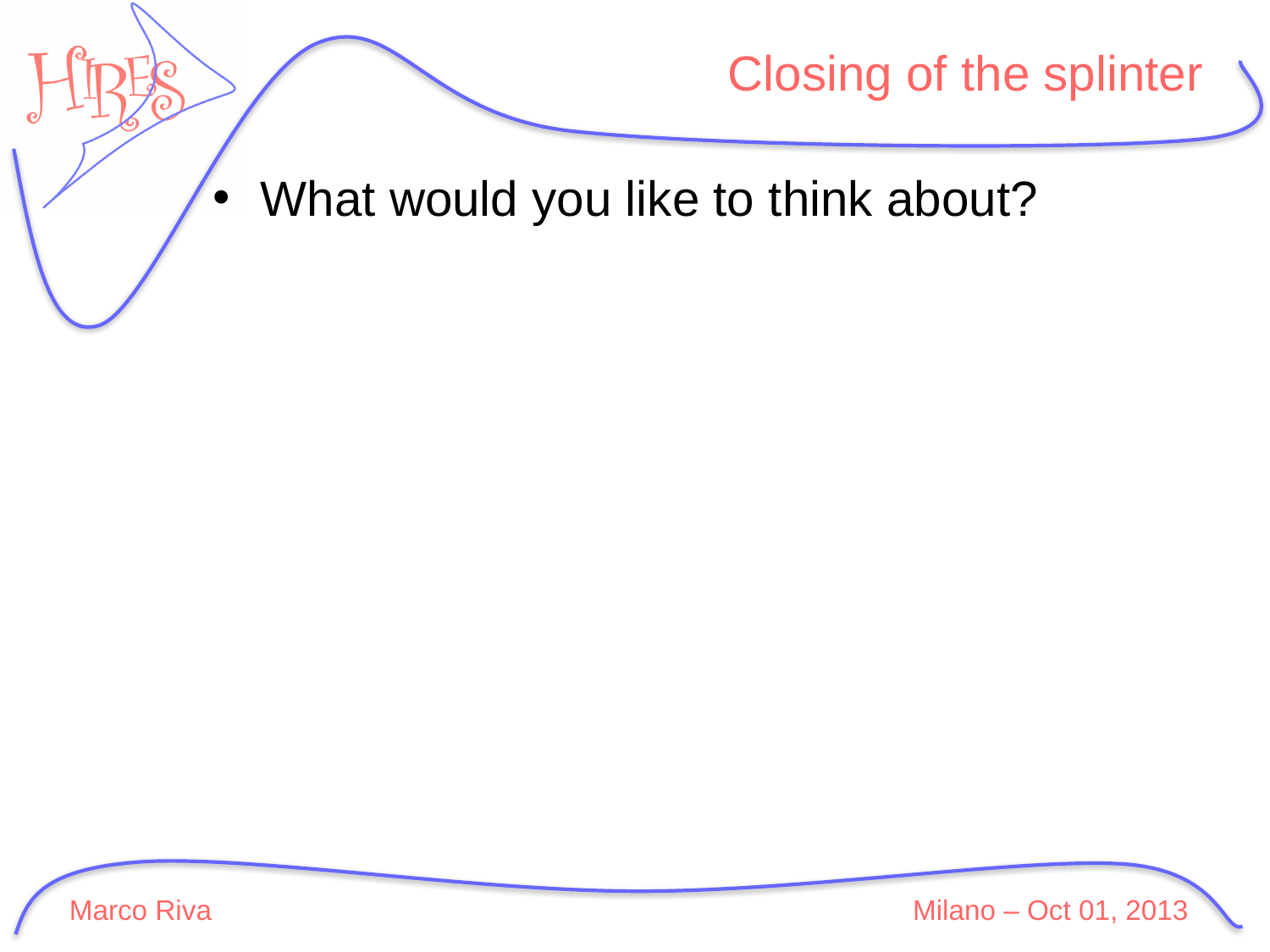

# Closing of the splinter
What would you like to think about?